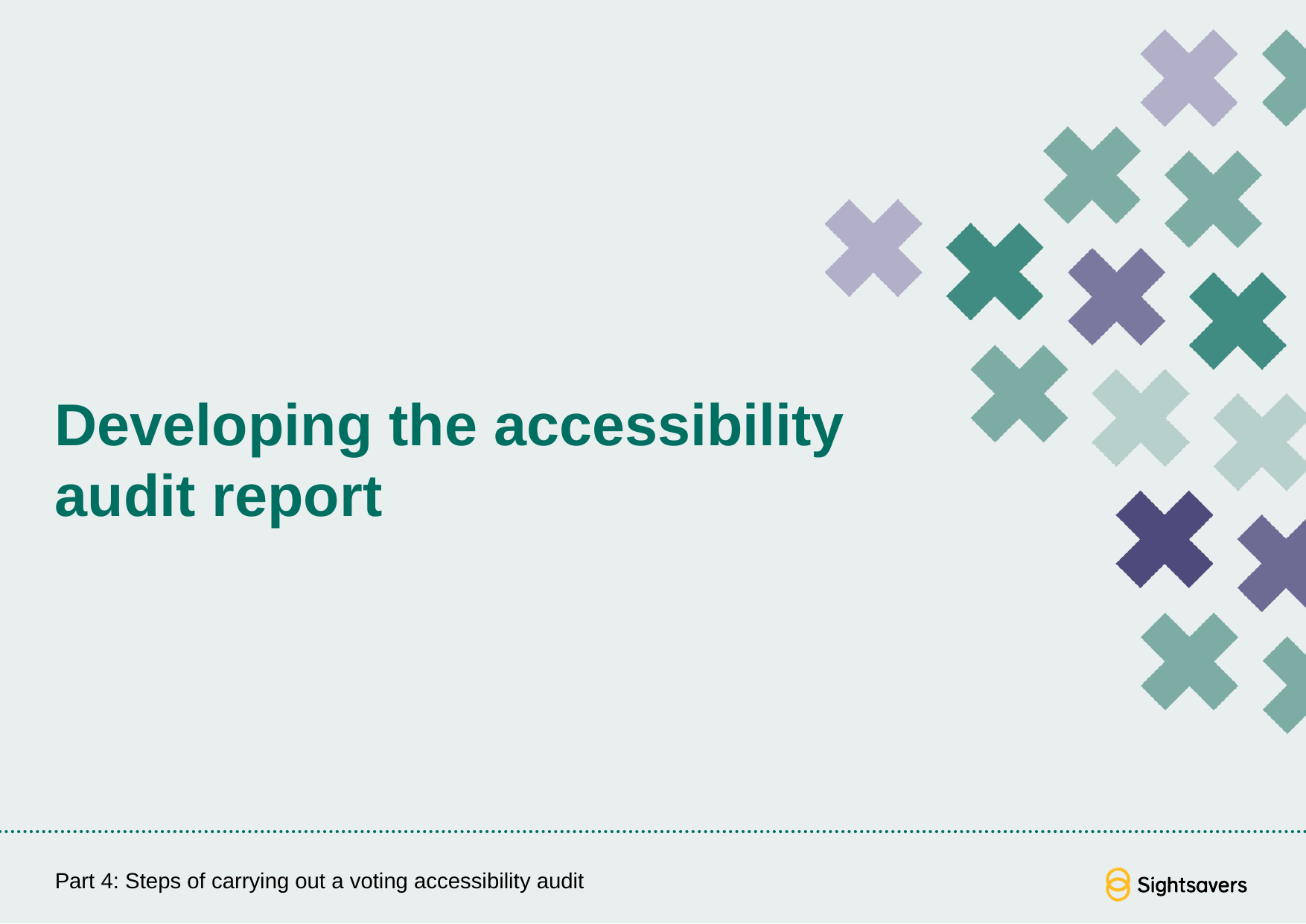

# Developing the accessibility audit report
Part 4: Steps of carrying out a voting accessibility audit